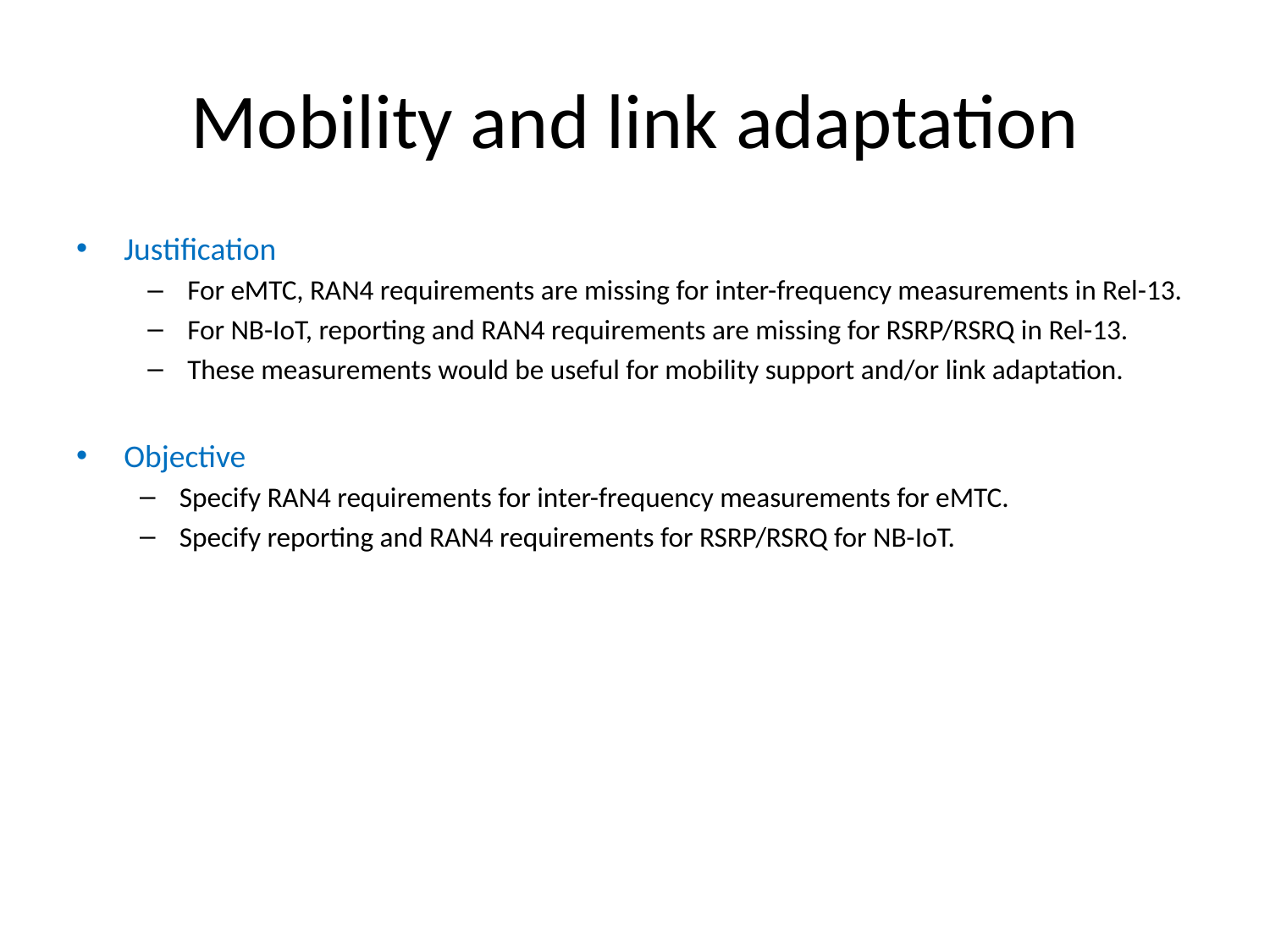

# Mobility and link adaptation
Justification
For eMTC, RAN4 requirements are missing for inter-frequency measurements in Rel-13.
For NB-IoT, reporting and RAN4 requirements are missing for RSRP/RSRQ in Rel-13.
These measurements would be useful for mobility support and/or link adaptation.

Objective
Specify RAN4 requirements for inter-frequency measurements for eMTC.
Specify reporting and RAN4 requirements for RSRP/RSRQ for NB-IoT.